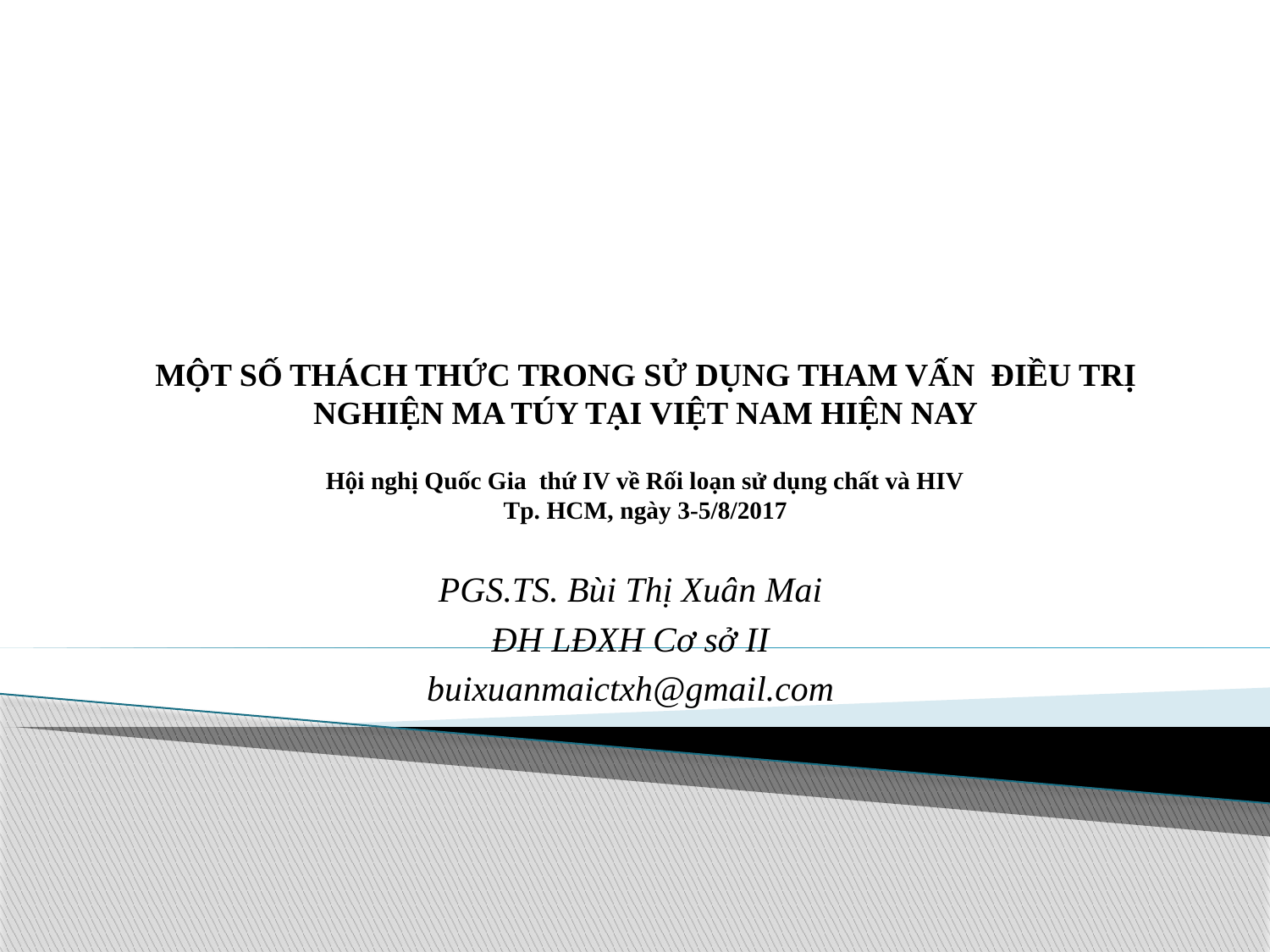

# MỘT SỐ THÁCH THỨC TRONG SỬ DỤNG THAM VẤN  ĐIỀU TRỊ NGHIỆN MA TÚY TẠI VIỆT NAM HIỆN NAY Hội nghị Quốc Gia  thứ IV về Rối loạn sử dụng chất và HIV Tp. HCM, ngày 3-5/8/2017
PGS.TS. Bùi Thị Xuân Mai
ĐH LĐXH Cơ sở II
buixuanmaictxh@gmail.com